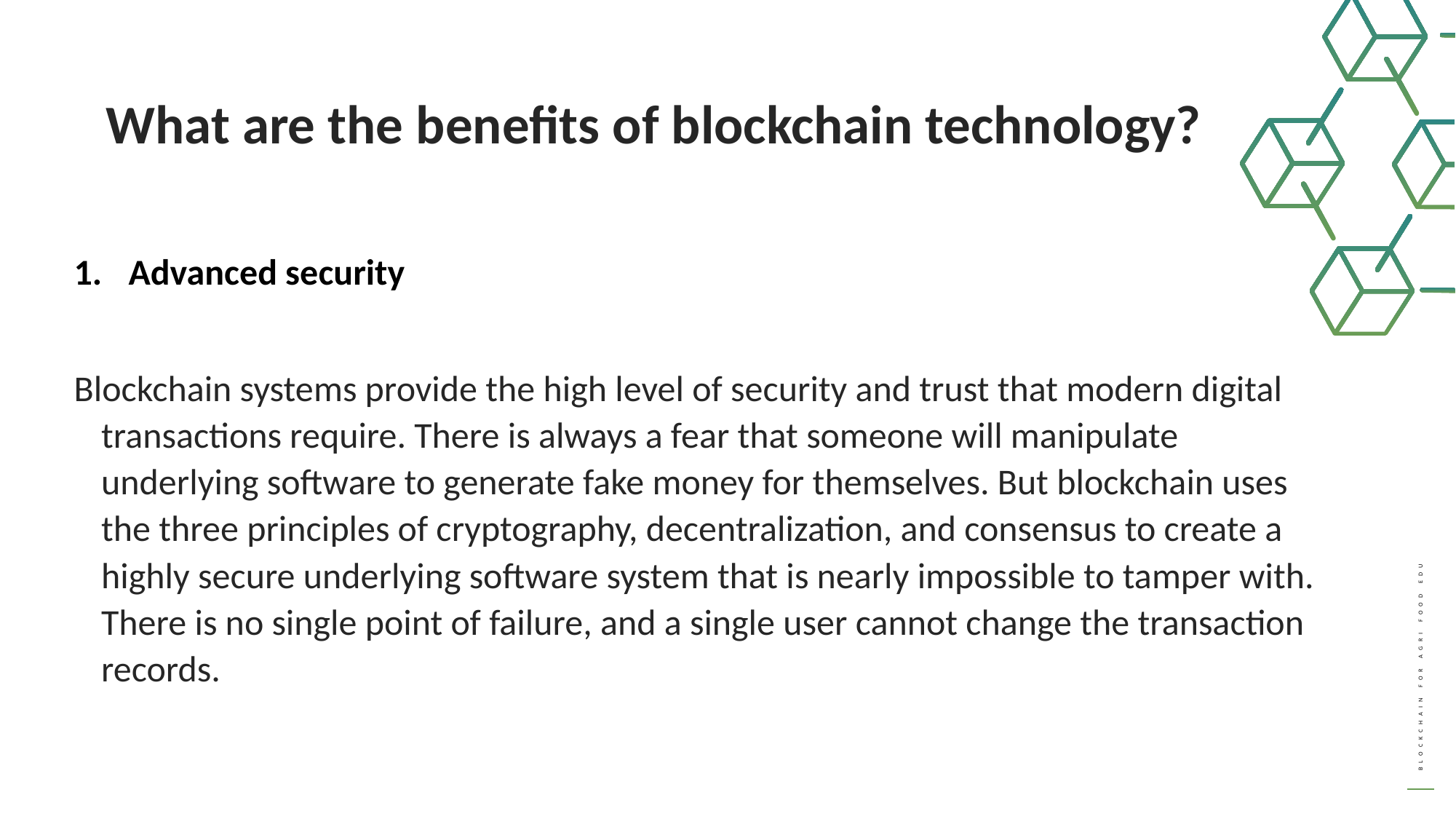

What are the benefits of blockchain technology?
Advanced security

Blockchain systems provide the high level of security and trust that modern digital transactions require. There is always a fear that someone will manipulate underlying software to generate fake money for themselves. But blockchain uses the three principles of cryptography, decentralization, and consensus to create a highly secure underlying software system that is nearly impossible to tamper with. There is no single point of failure, and a single user cannot change the transaction records.